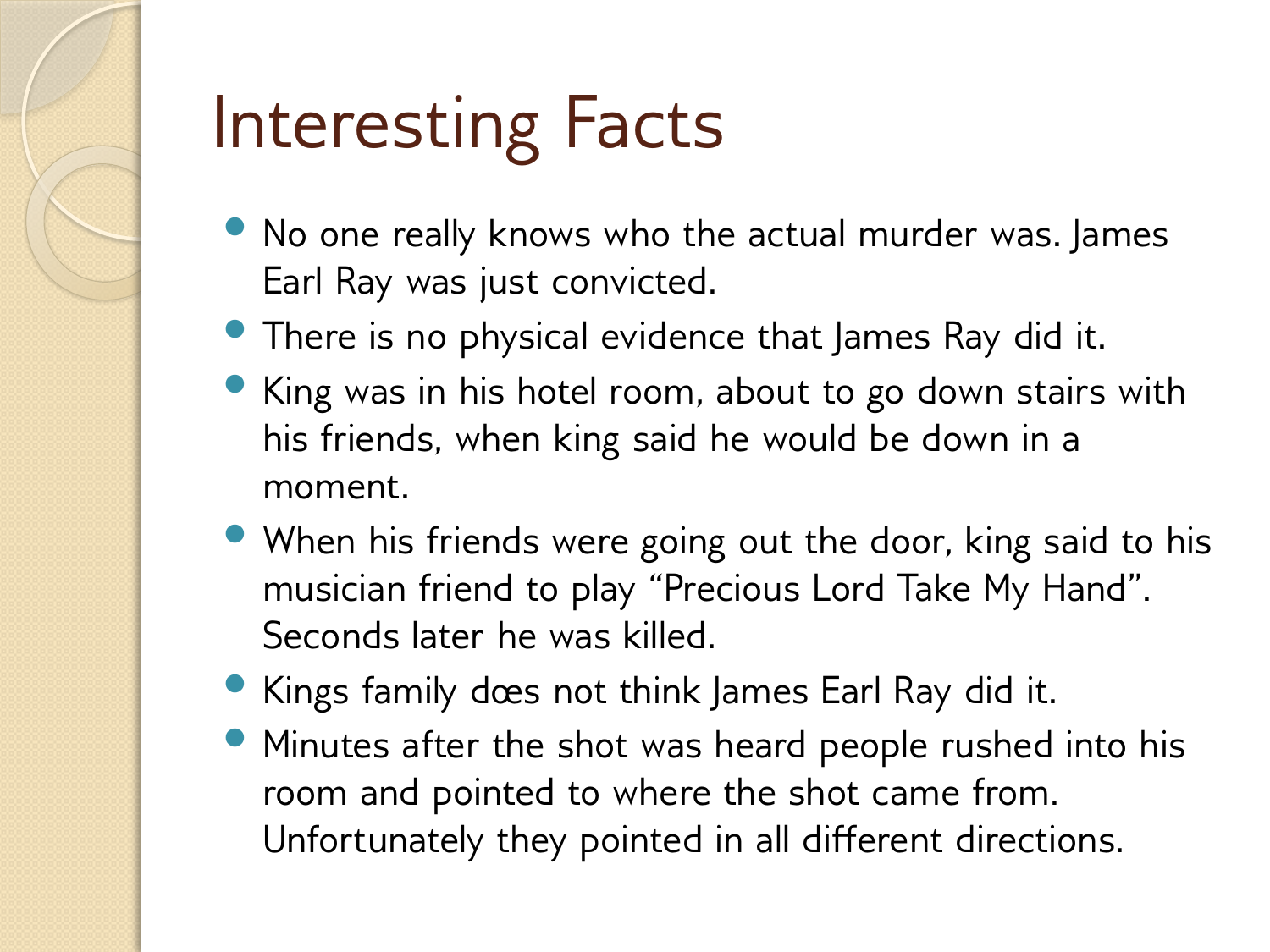

# Interesting Facts
No one really knows who the actual murder was. James Earl Ray was just convicted.
There is no physical evidence that James Ray did it.
King was in his hotel room, about to go down stairs with his friends, when king said he would be down in a moment.
When his friends were going out the door, king said to his musician friend to play “Precious Lord Take My Hand”. Seconds later he was killed.
Kings family does not think James Earl Ray did it.
Minutes after the shot was heard people rushed into his room and pointed to where the shot came from. Unfortunately they pointed in all different directions.